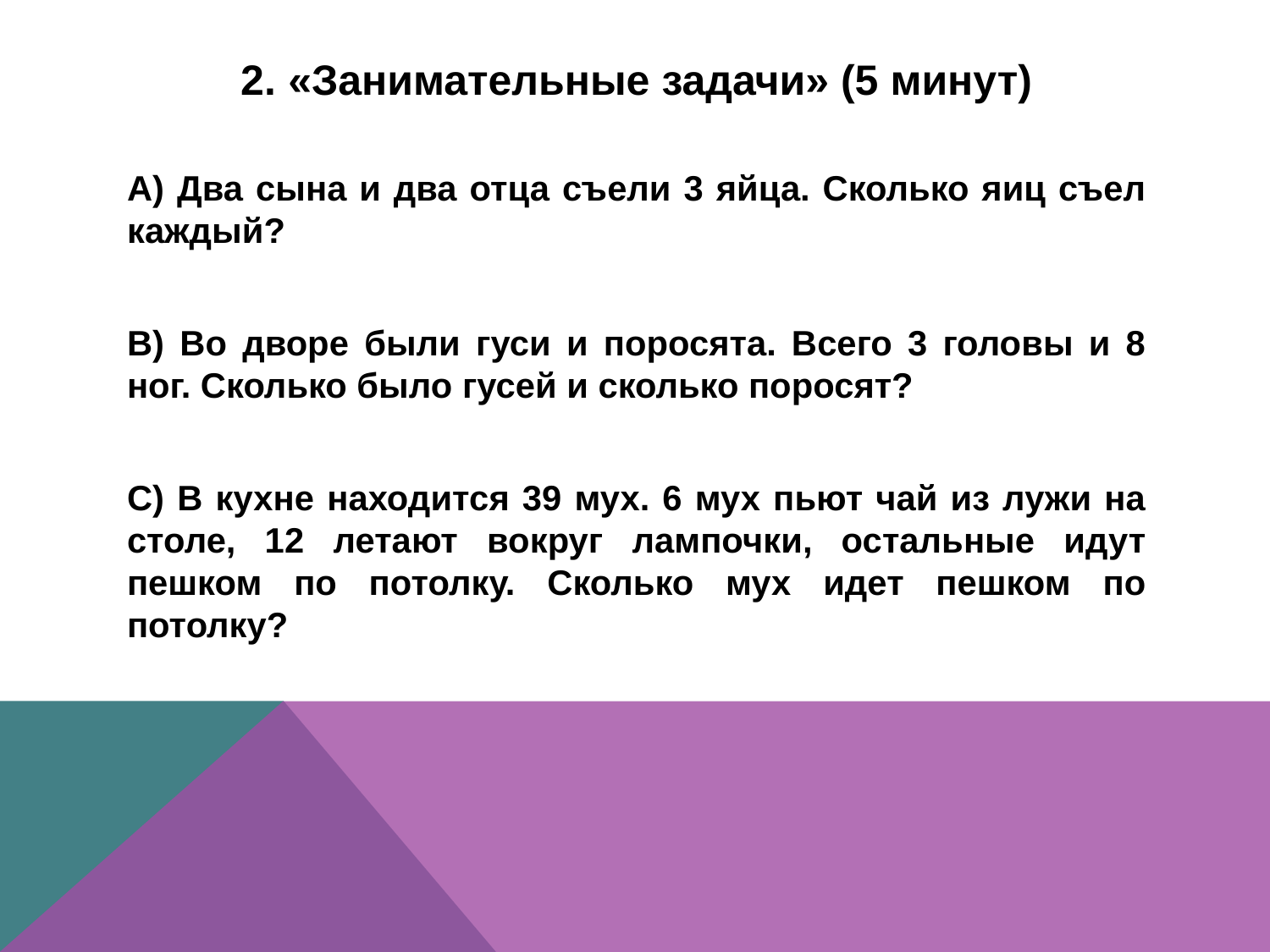

«Занимательные задачи» (5 минут)

А) Два сына и два отца съели 3 яйца. Сколько яиц съел каждый?

В) Во дворе были гуси и поросята. Всего 3 головы и 8 ног. Сколько было гусей и сколько поросят?

С) В кухне находится 39 мух. 6 мух пьют чай из лужи на столе, 12 летают вокруг лампочки, остальные идут пешком по потолку. Сколько мух идет пешком по потолку?